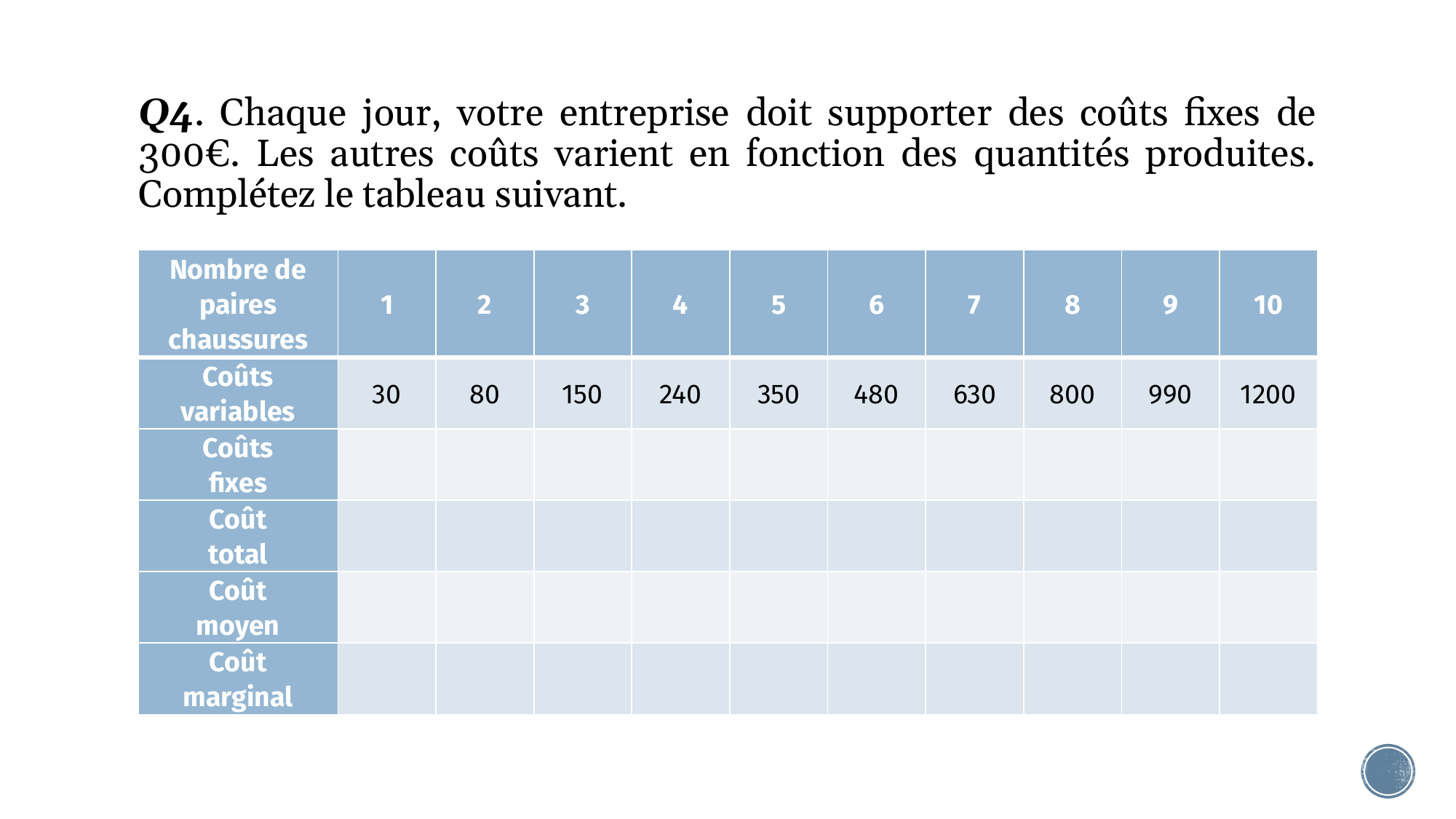

# Q4. Chaque jour, votre entreprise doit supporter des coûts fixes de 300€. Les autres coûts varient en fonction des quantités produites. Complétez le tableau suivant.
| Nombre de paires chaussures | 1 | 2 | 3 | 4 | 5 | 6 | 7 | 8 | 9 | 10 |
| --- | --- | --- | --- | --- | --- | --- | --- | --- | --- | --- |
| Coûts variables | 30 | 80 | 150 | 240 | 350 | 480 | 630 | 800 | 990 | 1200 |
| Coûts fixes |  |  |  |  |  |  |  |  |  |  |
| Coût total |  |  |  |  |  |  |  |  |  |  |
| Coût moyen |  |  |  |  |  |  |  |  |  |  |
| Coût marginal |  |  |  |  |  |  |  |  |  |  |